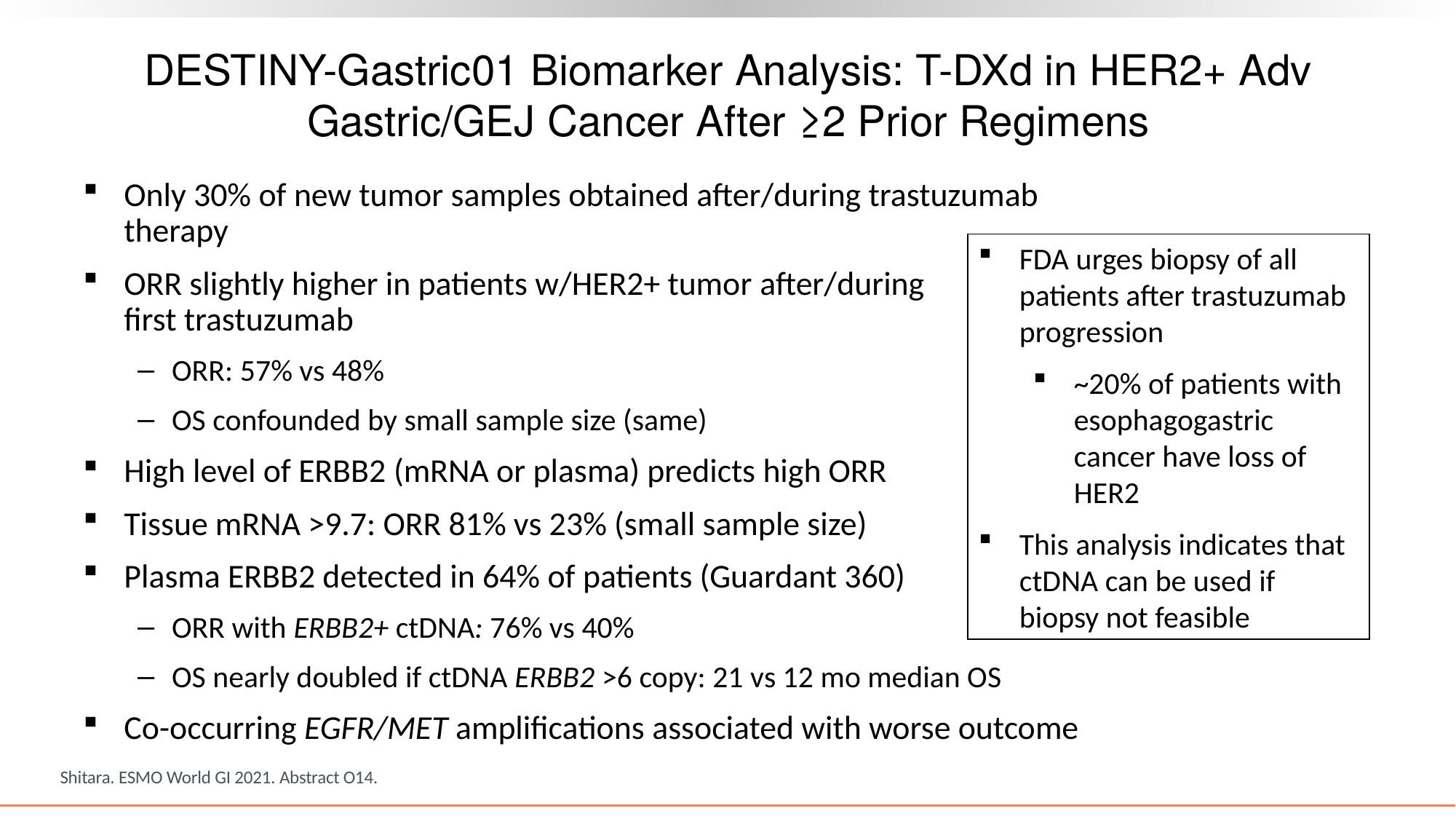

DESTINY-Gastric01 Biomarker Analysis: T-DXd in HER2+ Adv Gastric/GEJ Cancer After ≥2 Prior Regimens
Only 30% of new tumor samples obtained after/during trastuzumab therapy
ORR slightly higher in patients w/HER2+ tumor after/during
first trastuzumab
ORR: 57% vs 48%
OS confounded by small sample size (same)
High level of ERBB2 (mRNA or plasma) predicts high ORR
Tissue mRNA >9.7: ORR 81% vs 23% (small sample size)
Plasma ERBB2 detected in 64% of patients (Guardant 360)
ORR with ERBB2+ ctDNA: 76% vs 40%
OS nearly doubled if ctDNA ERBB2 >6 copy: 21 vs 12 mo median OS
Co-occurring EGFR/MET amplifications associated with worse outcome
FDA urges biopsy of all patients after trastuzumab progression
~20% of patients with esophagogastric cancer have loss of HER2
This analysis indicates that ctDNA can be used if biopsy not feasible
Shitara. ESMO World GI 2021. Abstract O14.